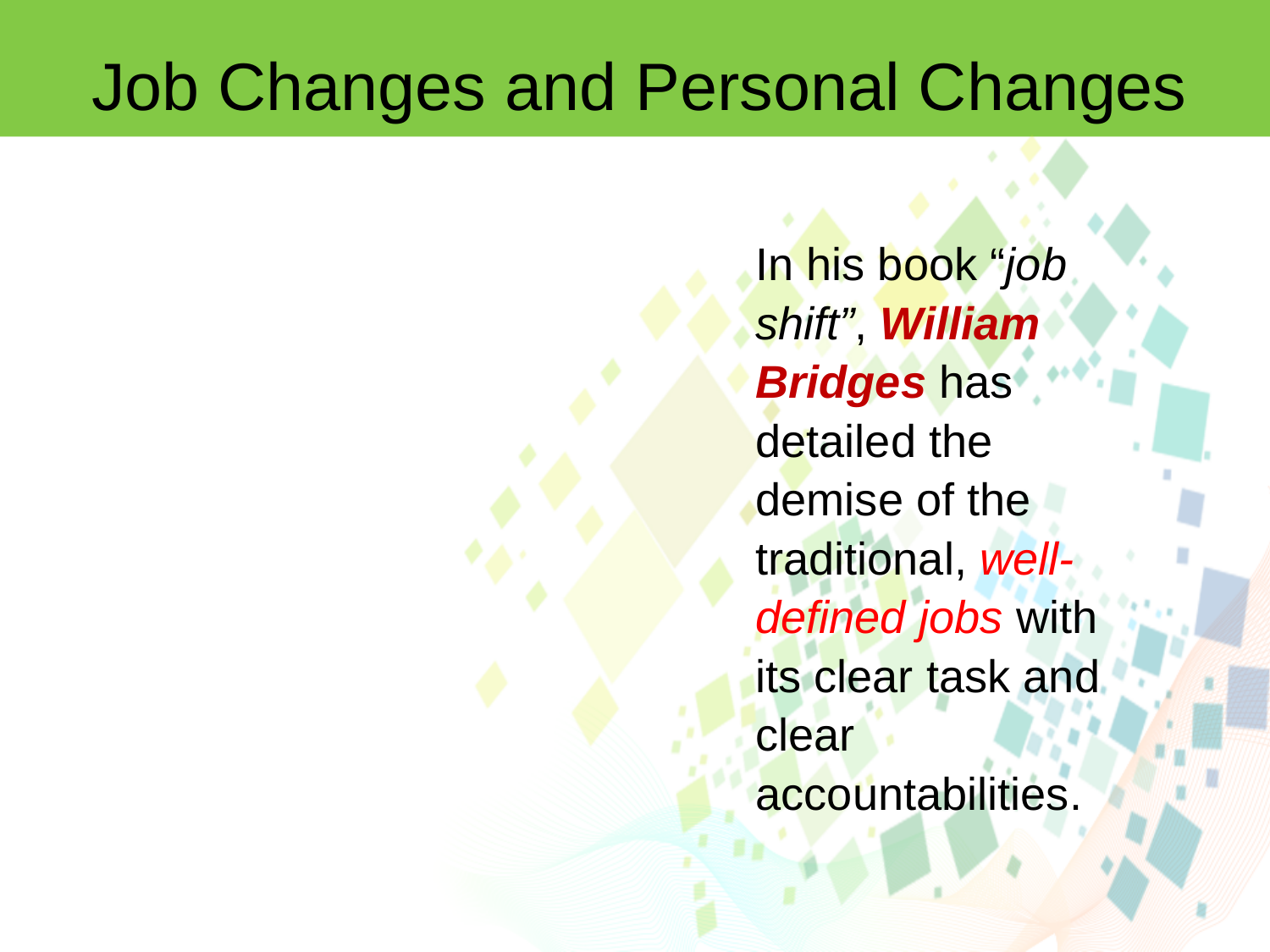

Job Changes and Personal Changes
In his book “job shift”, William Bridges has detailed the demise of the traditional, well-defined jobs with its clear task and clear accountabilities.